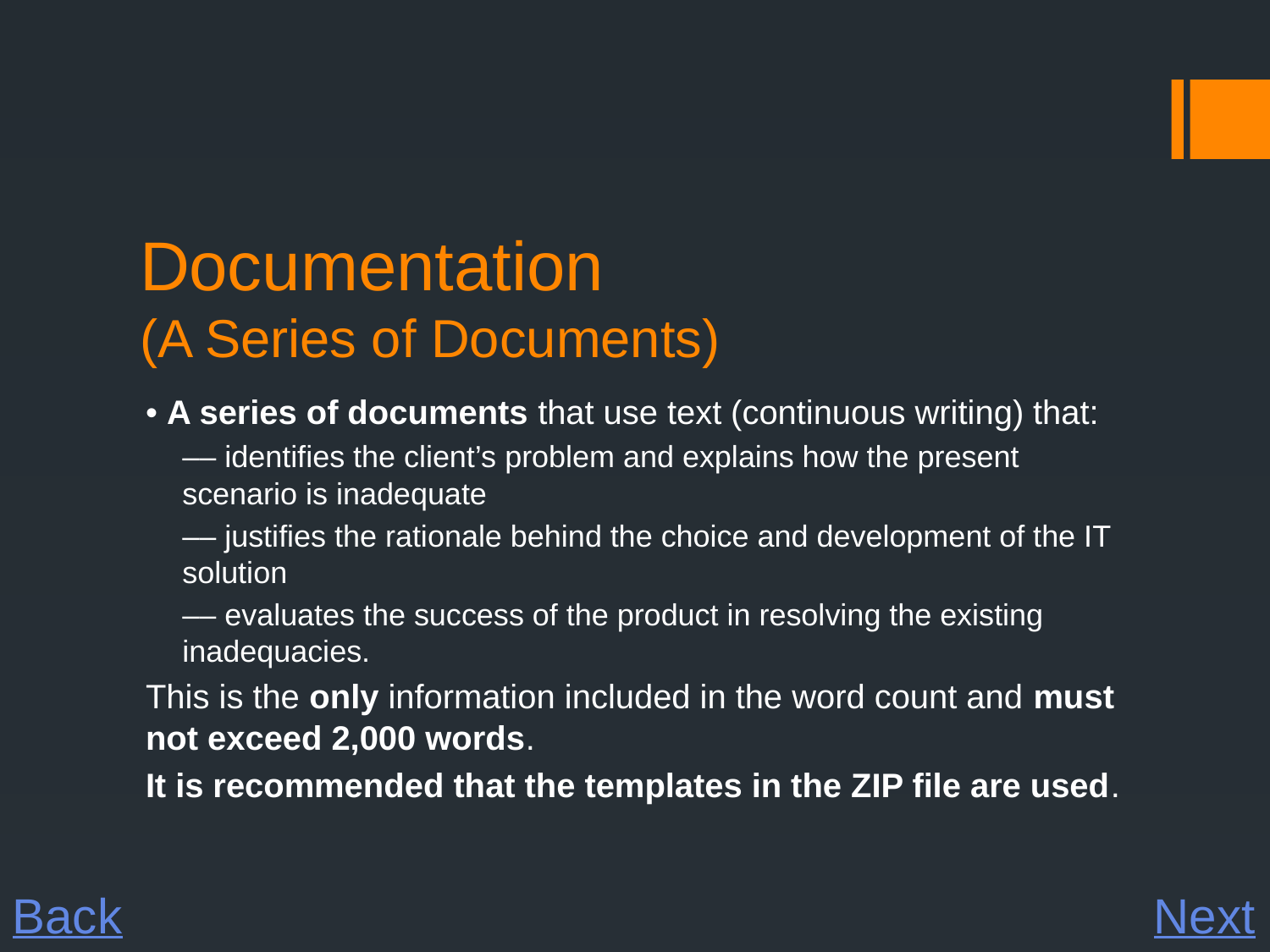

# Documentation (A Series of Documents)
• A series of documents that use text (continuous writing) that:
–– identifies the client’s problem and explains how the present scenario is inadequate
–– justifies the rationale behind the choice and development of the IT solution
–– evaluates the success of the product in resolving the existing inadequacies.
This is the only information included in the word count and must not exceed 2,000 words.
It is recommended that the templates in the ZIP file are used.
Back
Next